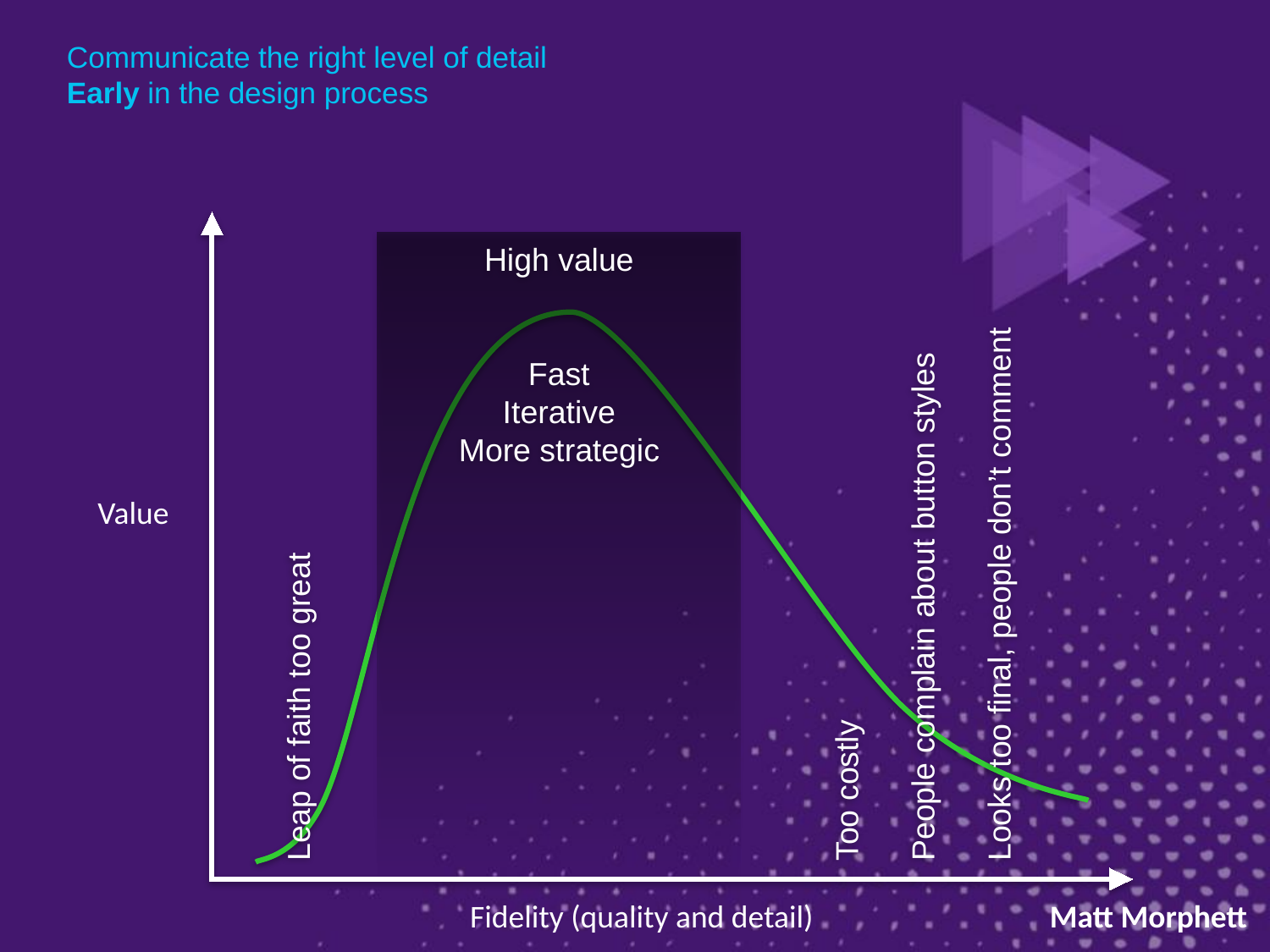

# Communicate the right level of detail Early in the design process

Leap of faith too great
Too costly

People complain about button styles

Looks too final, people don’t comment
High value

Fast
Iterative
More strategic

Value
Fidelity (quality and detail)
Matt Morphett